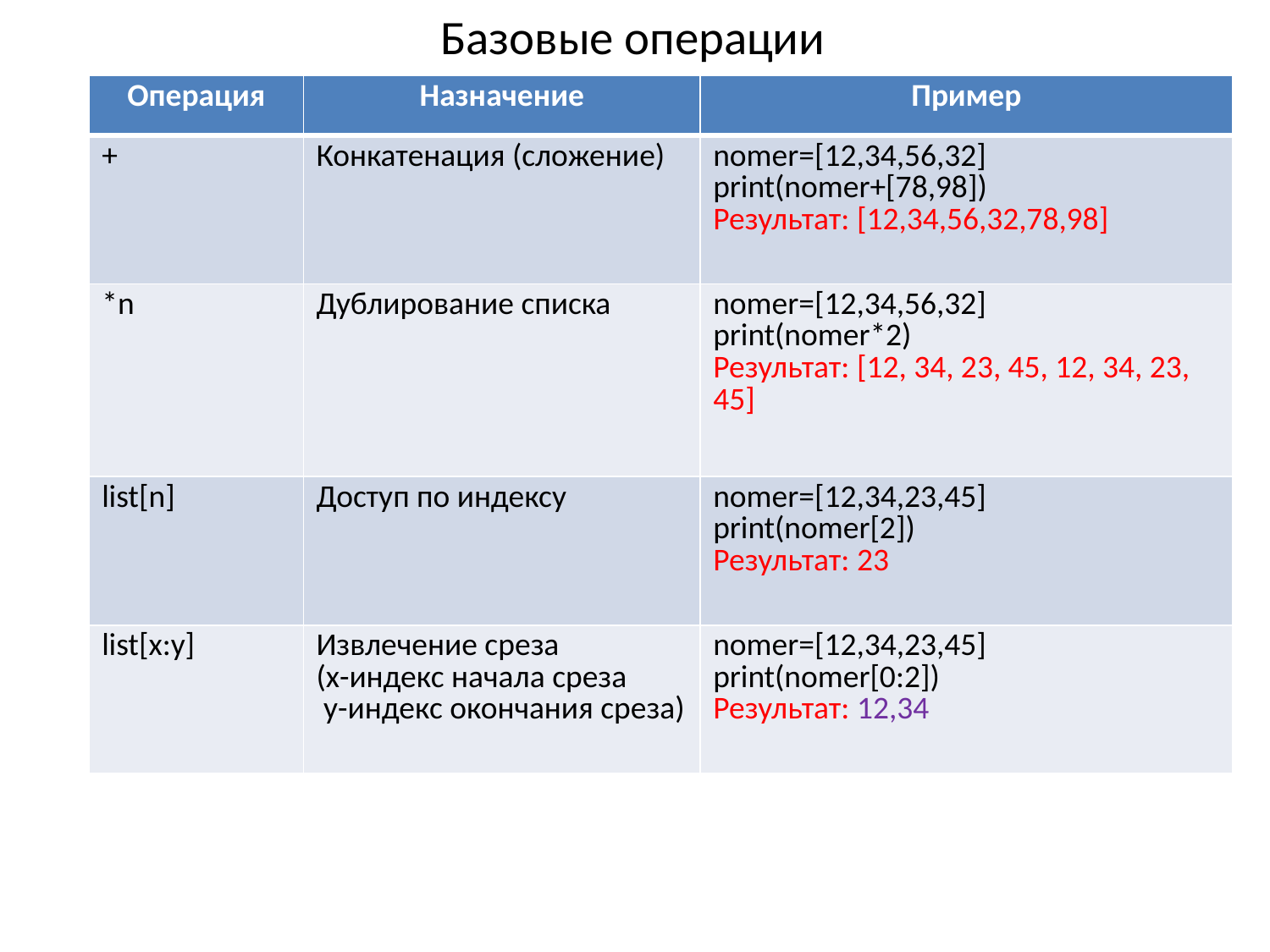

# Базовые операции
| Операция | Назначение | Пример |
| --- | --- | --- |
| + | Конкатенация (сложение) | nomer=[12,34,56,32] print(nomer+[78,98]) Результат: [12,34,56,32,78,98] |
| \*n | Дублирование списка | nomer=[12,34,56,32] print(nomer\*2) Результат: [12, 34, 23, 45, 12, 34, 23, 45] |
| list[n] | Доступ по индексу | nomer=[12,34,23,45] print(nomer[2]) Результат: 23 |
| list[x:y] | Извлечение среза (x-индекс начала среза y-индекс окончания среза) | nomer=[12,34,23,45] print(nomer[0:2]) Результат: 12,34 |